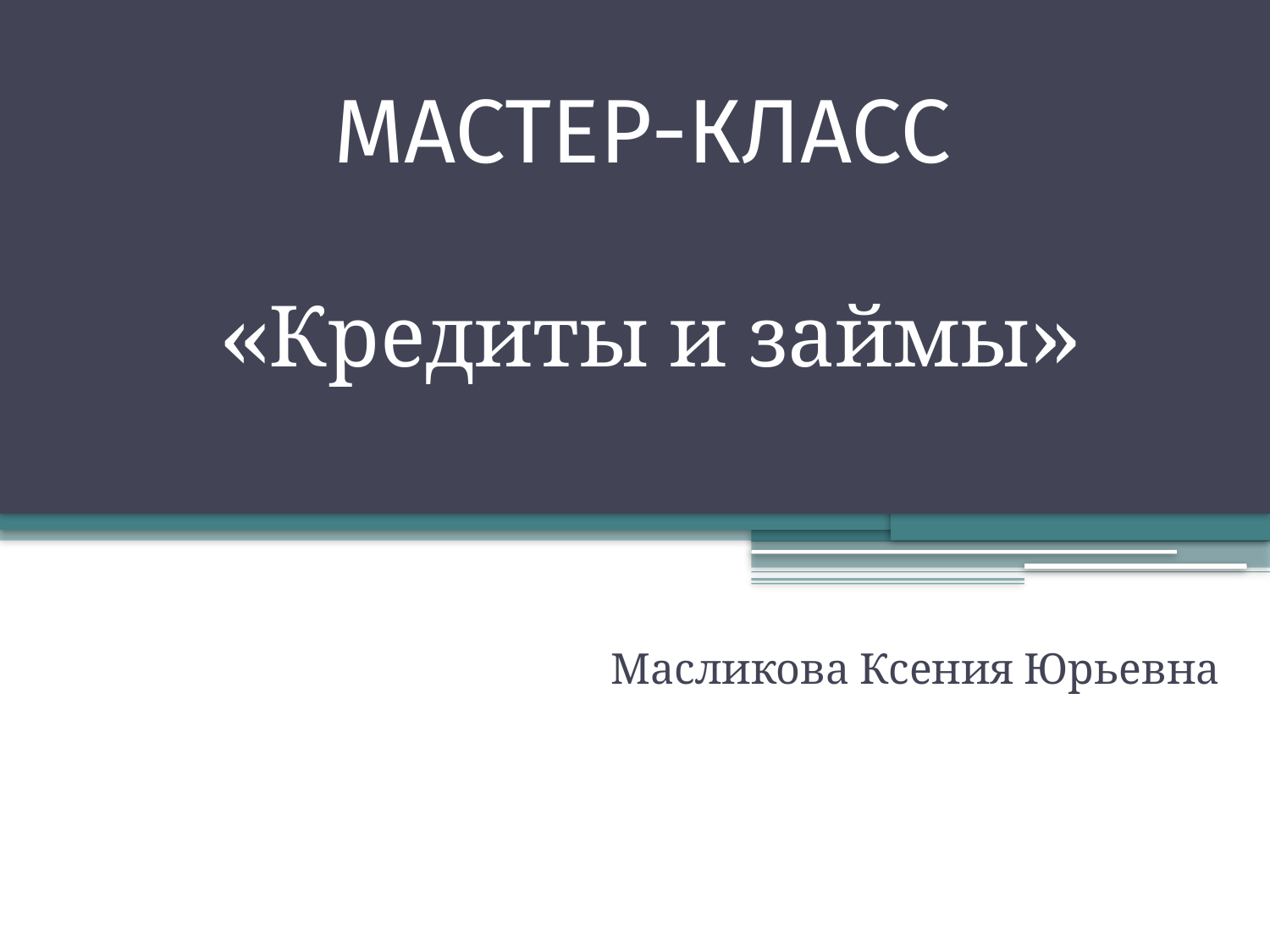

# МАСТЕР-КЛАСС
«Кредиты и займы»
Масликова Ксения Юрьевна